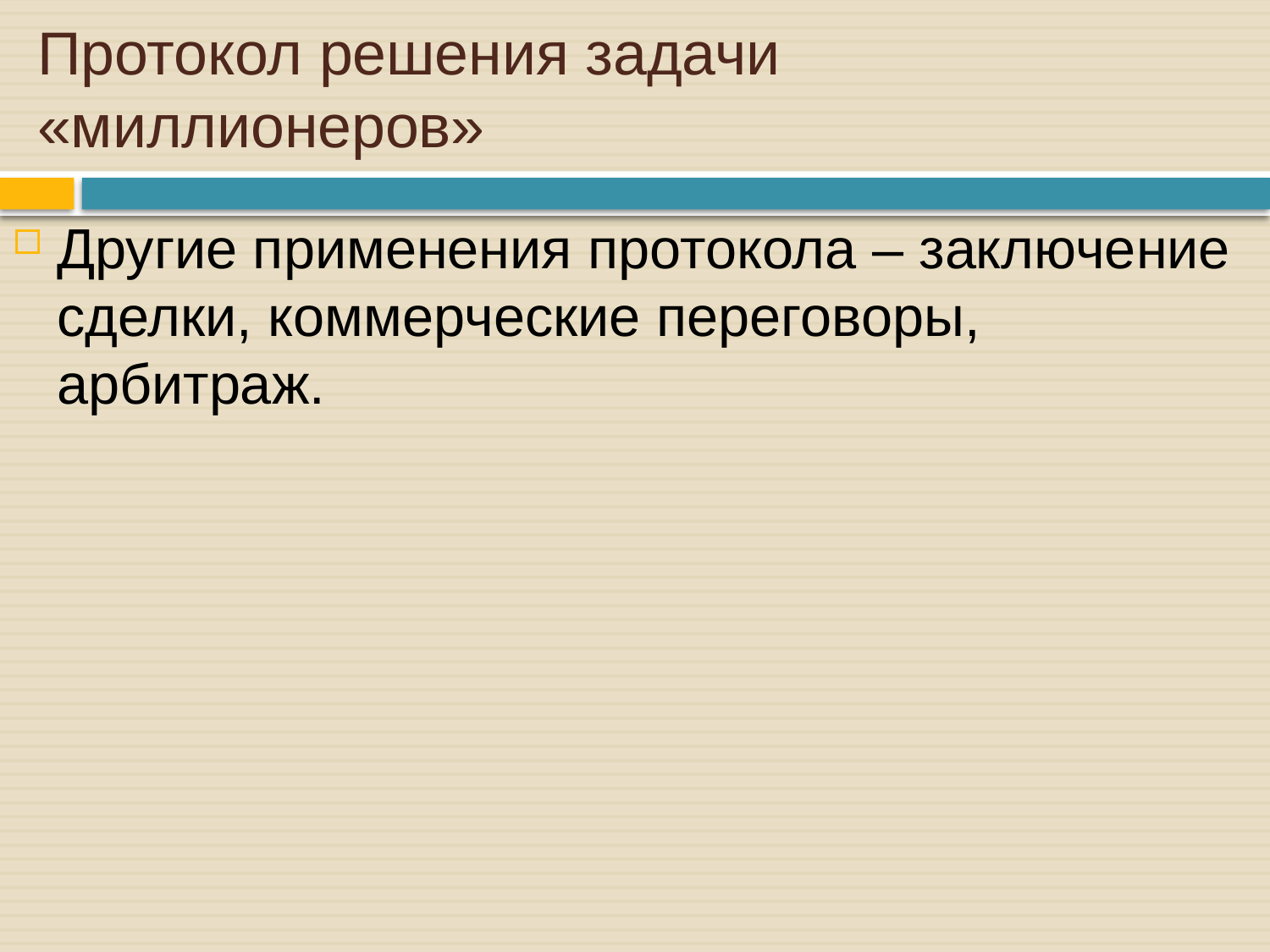

# Протокол решения задачи «миллионеров»
Другие применения протокола – заключение сделки, коммерческие переговоры, арбитраж.